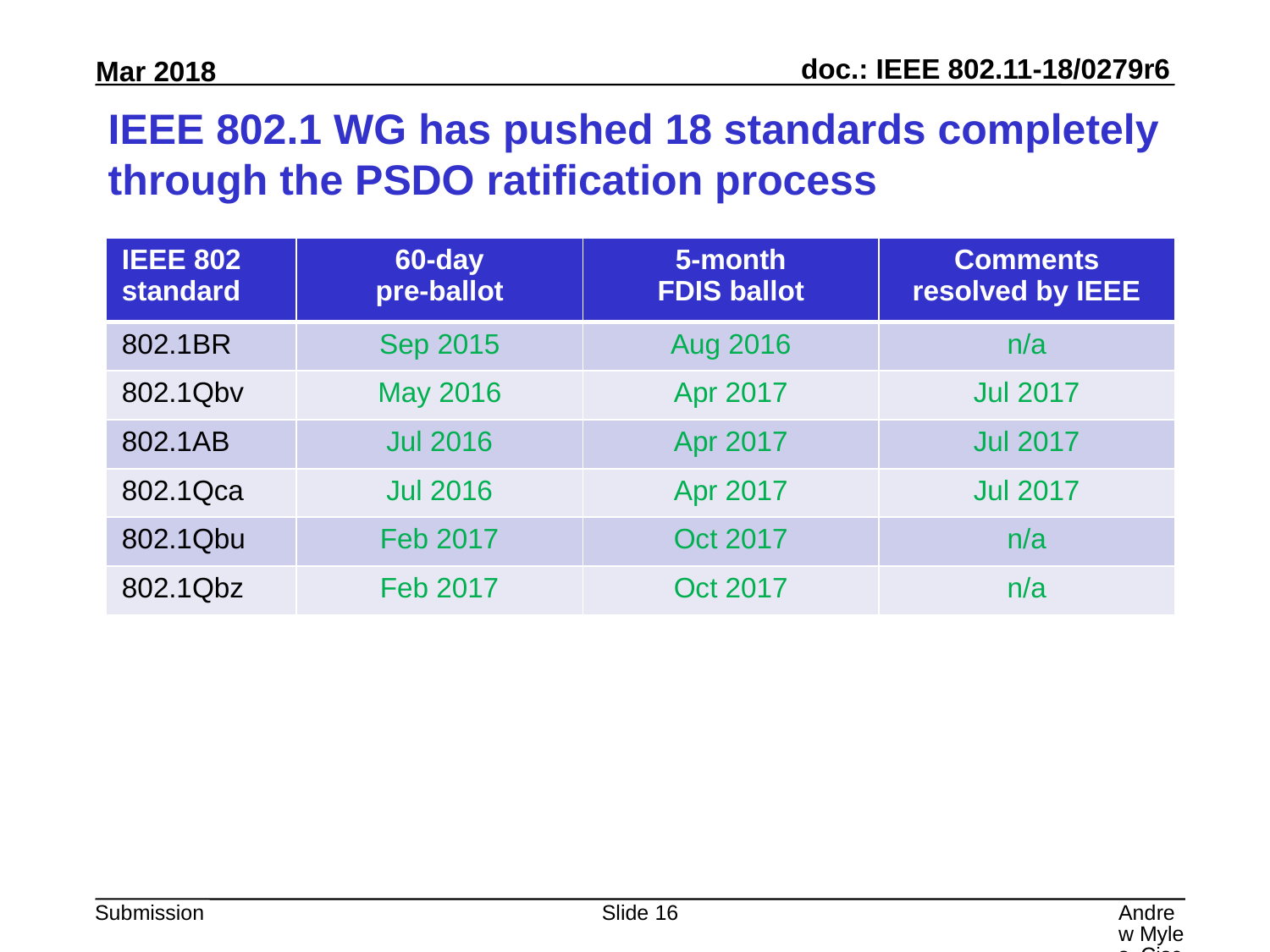

# IEEE 802.1 WG has pushed 18 standards completely through the PSDO ratification process
| IEEE 802 standard | 60-day pre-ballot | 5-month FDIS ballot | Comments resolved by IEEE |
| --- | --- | --- | --- |
| 802.1BR | Sep 2015 | Aug 2016 | n/a |
| 802.1Qbv | May 2016 | Apr 2017 | Jul 2017 |
| 802.1AB | Jul 2016 | Apr 2017 | Jul 2017 |
| 802.1Qca | Jul 2016 | Apr 2017 | Jul 2017 |
| 802.1Qbu | Feb 2017 | Oct 2017 | n/a |
| 802.1Qbz | Feb 2017 | Oct 2017 | n/a |
Slide 16
Andrew Myles, Cisco